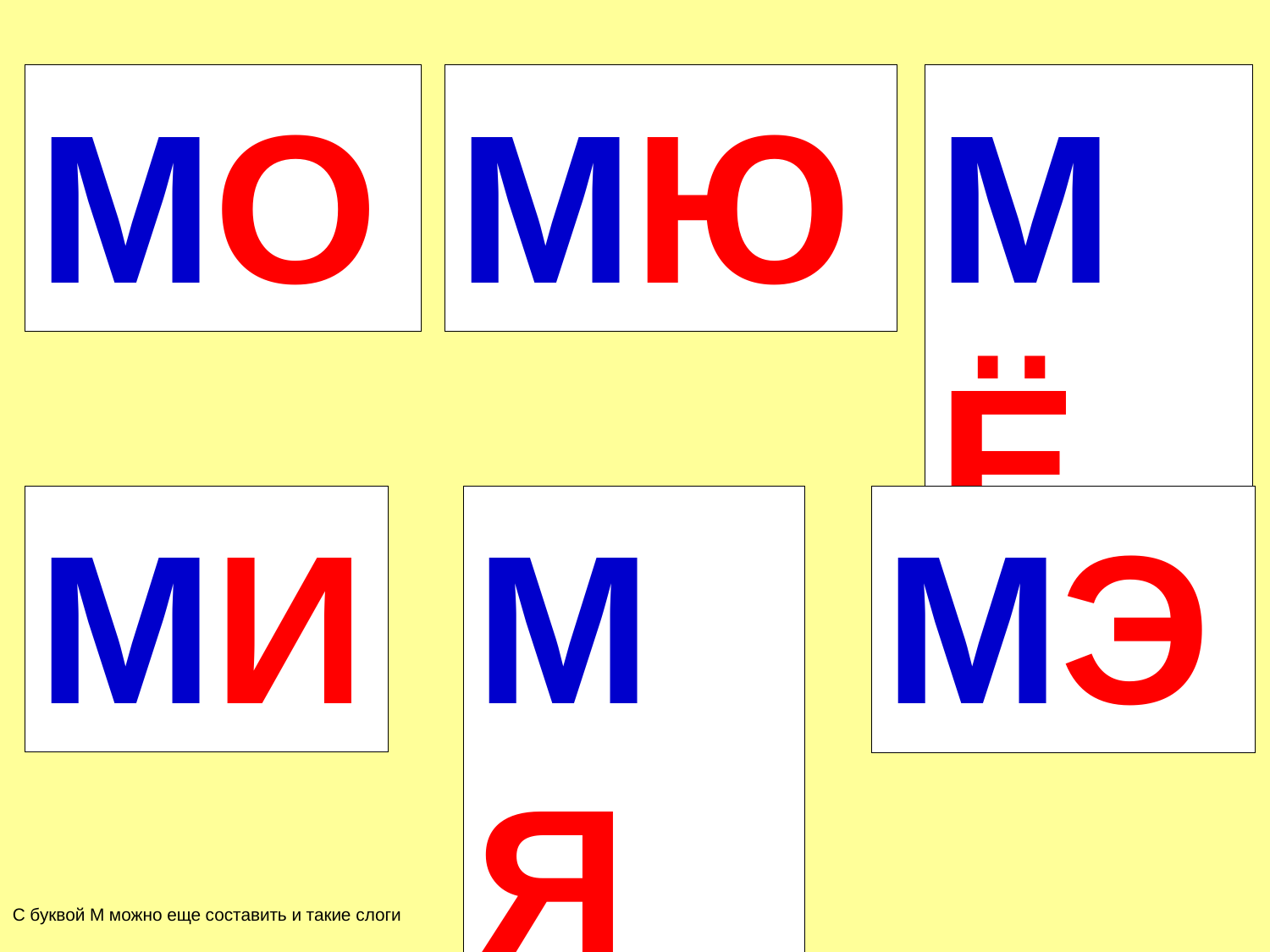

МО
МЮ
МЁ
МИ
МЯ
МЭ
С буквой М можно еще составить и такие слоги